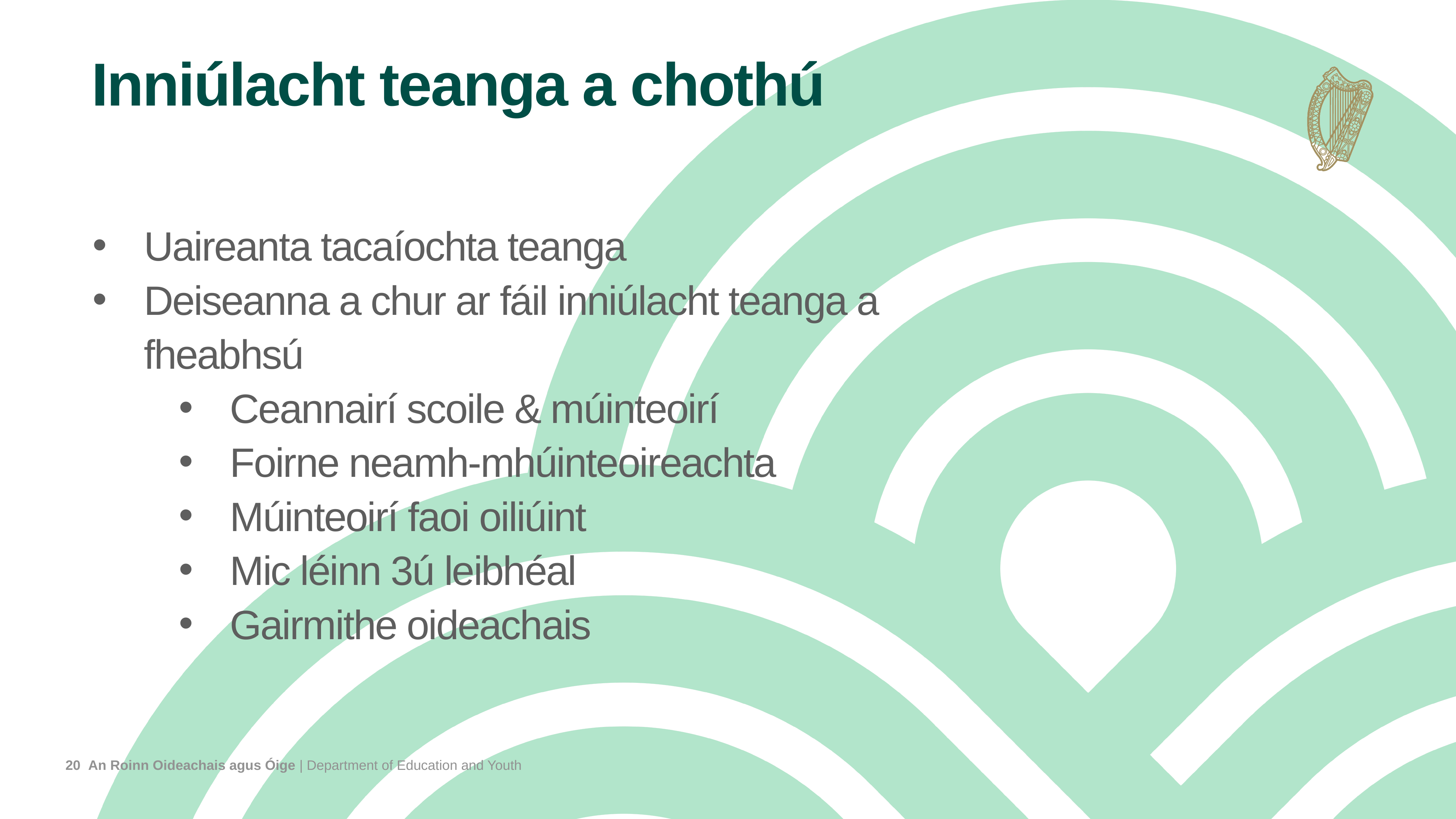

# Inniúlacht teanga a chothú
Uaireanta tacaíochta teanga
Deiseanna a chur ar fáil inniúlacht teanga a fheabhsú
Ceannairí scoile & múinteoirí
Foirne neamh-mhúinteoireachta
Múinteoirí faoi oiliúint
Mic léinn 3ú leibhéal
Gairmithe oideachais